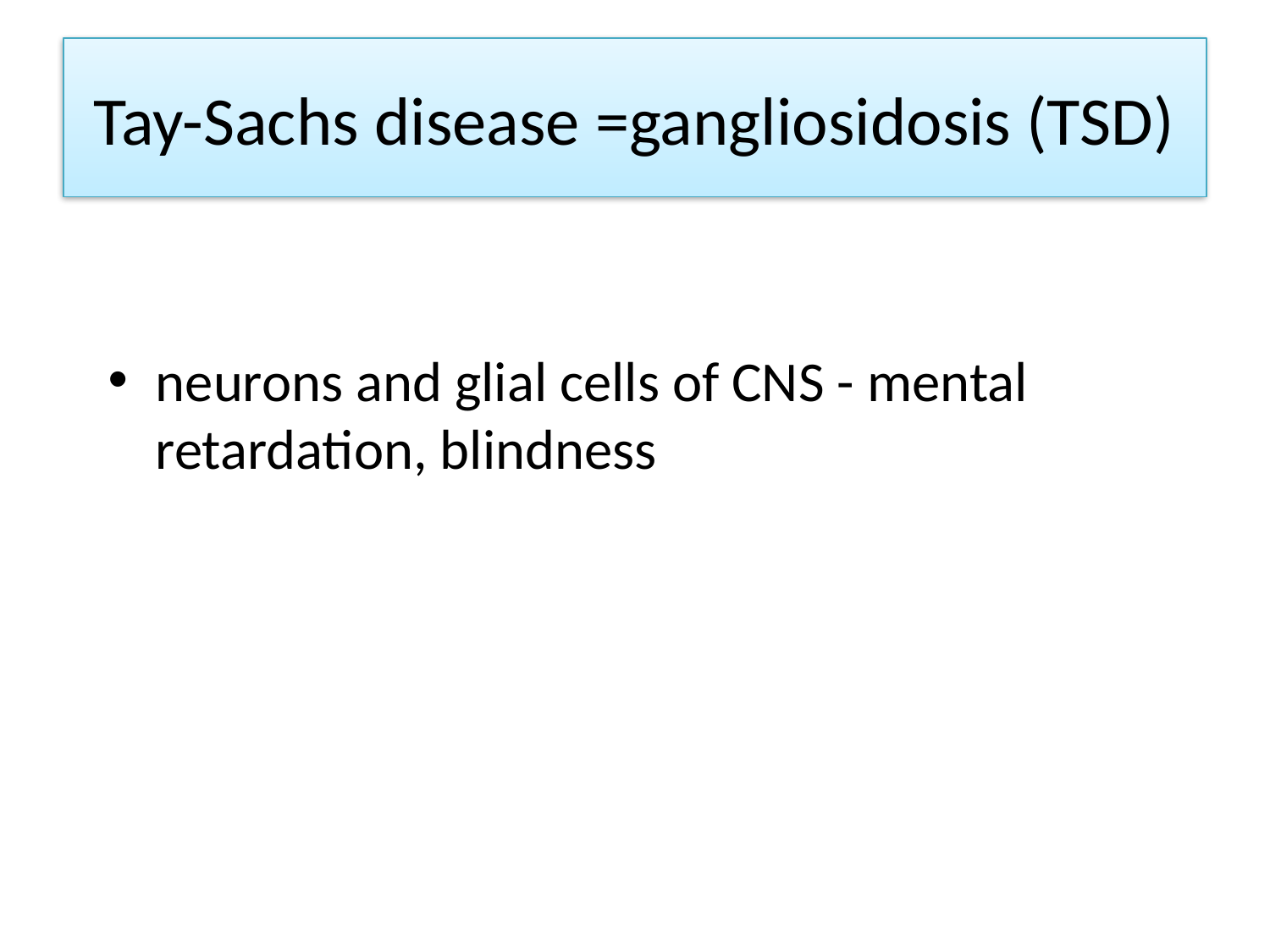

# Tay-Sachs disease =gangliosidosis (TSD)
neurons and glial cells of CNS - mental retardation, blindness